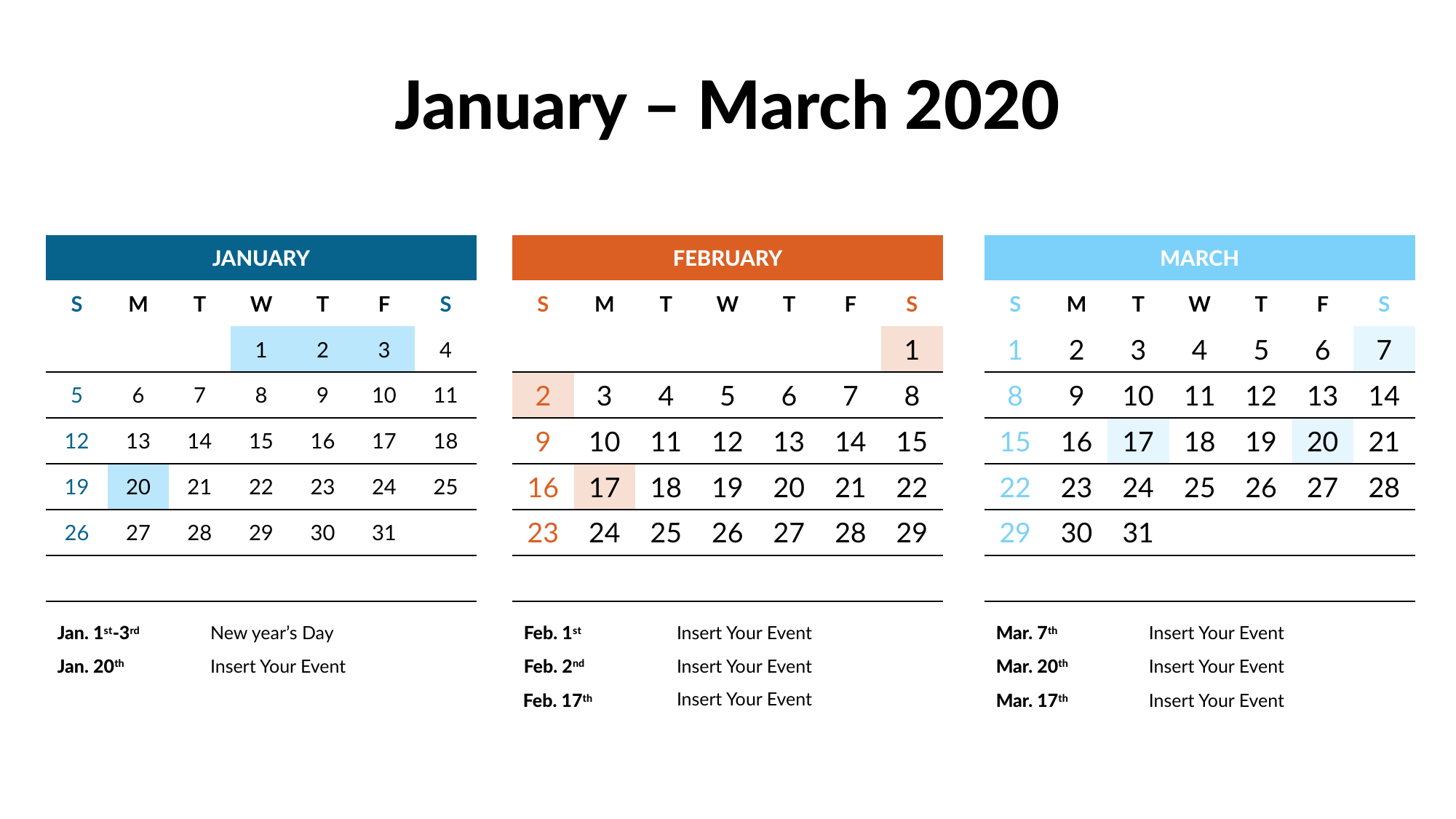

# January – March 2020
| JANUARY |  |  |  |  |  |  |
| --- | --- | --- | --- | --- | --- | --- |
| S | M | T | W | T | F | S |
|  |  |  | 1 | 2 | 3 | 4 |
| 5 | 6 | 7 | 8 | 9 | 10 | 11 |
| 12 | 13 | 14 | 15 | 16 | 17 | 18 |
| 19 | 20 | 21 | 22 | 23 | 24 | 25 |
| 26 | 27 | 28 | 29 | 30 | 31 |  |
|  |  |  |  |  |  |  |
| FEBRUARY |  |  |  |  |  |  |
| --- | --- | --- | --- | --- | --- | --- |
| S | M | T | W | T | F | S |
|  |  |  |  |  |  | 1 |
| 2 | 3 | 4 | 5 | 6 | 7 | 8 |
| 9 | 10 | 11 | 12 | 13 | 14 | 15 |
| 16 | 17 | 18 | 19 | 20 | 21 | 22 |
| 23 | 24 | 25 | 26 | 27 | 28 | 29 |
|  |  |  |  |  |  |  |
| MARCH |  |  |  |  |  |  |
| --- | --- | --- | --- | --- | --- | --- |
| S | M | T | W | T | F | S |
| 1 | 2 | 3 | 4 | 5 | 6 | 7 |
| 8 | 9 | 10 | 11 | 12 | 13 | 14 |
| 15 | 16 | 17 | 18 | 19 | 20 | 21 |
| 22 | 23 | 24 | 25 | 26 | 27 | 28 |
| 29 | 30 | 31 |  |  |  |  |
|  |  |  |  |  |  |  |
Jan. 1st-3rd
New year’s Day
Feb. 1st
Insert Your Event
Mar. 7th
Insert Your Event
Jan. 20th
Insert Your Event
Feb. 2nd
Insert Your Event
Mar. 20th
Insert Your Event
Insert Your Event
Feb. 17th
Mar. 17th
Insert Your Event